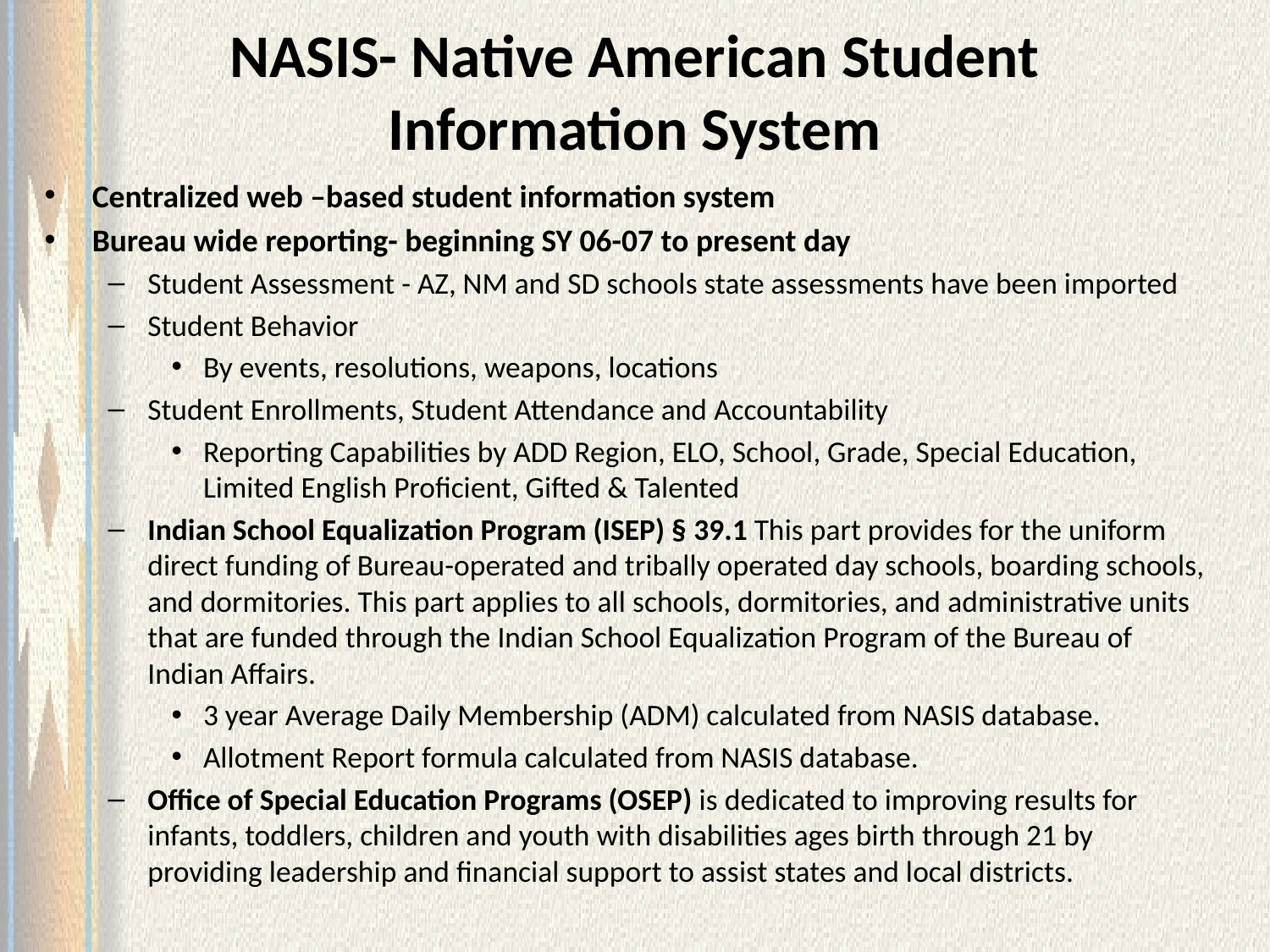

# NASIS- Native American Student Information System
Centralized web –based student information system
Bureau wide reporting- beginning SY 06-07 to present day
Student Assessment - AZ, NM and SD schools state assessments have been imported
Student Behavior
By events, resolutions, weapons, locations
Student Enrollments, Student Attendance and Accountability
Reporting Capabilities by ADD Region, ELO, School, Grade, Special Education, Limited English Proficient, Gifted & Talented
Indian School Equalization Program (ISEP) § 39.1 This part provides for the uniform direct funding of Bureau-operated and tribally operated day schools, boarding schools, and dormitories. This part applies to all schools, dormitories, and administrative units that are funded through the Indian School Equalization Program of the Bureau of Indian Affairs.
3 year Average Daily Membership (ADM) calculated from NASIS database.
Allotment Report formula calculated from NASIS database.
Office of Special Education Programs (OSEP) is dedicated to improving results for infants, toddlers, children and youth with disabilities ages birth through 21 by providing leadership and financial support to assist states and local districts.